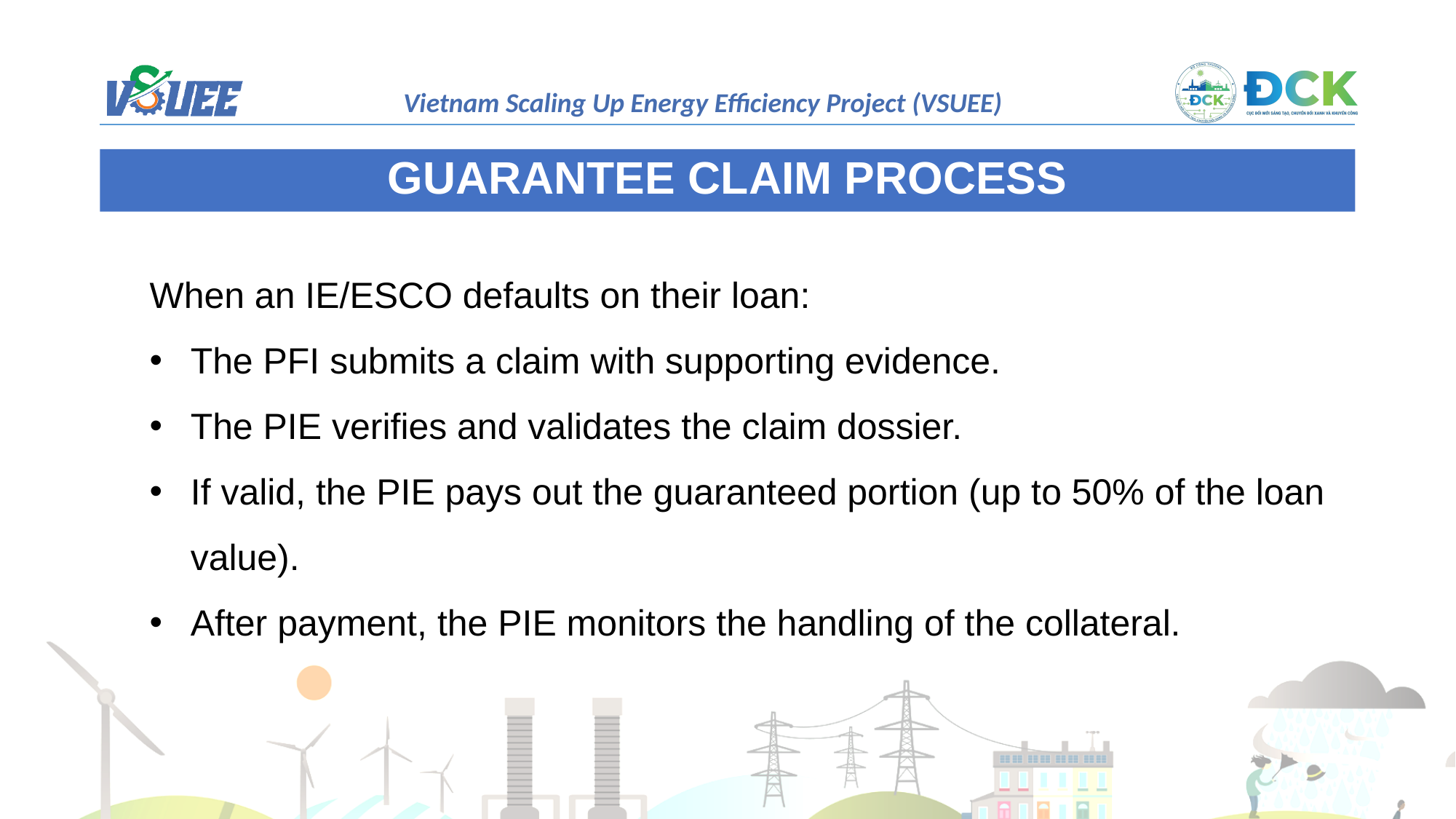

GUARANTEE CLAIM PROCESS
When an IE/ESCO defaults on their loan:
The PFI submits a claim with supporting evidence.
The PIE verifies and validates the claim dossier.
If valid, the PIE pays out the guaranteed portion (up to 50% of the loan value).
After payment, the PIE monitors the handling of the collateral.